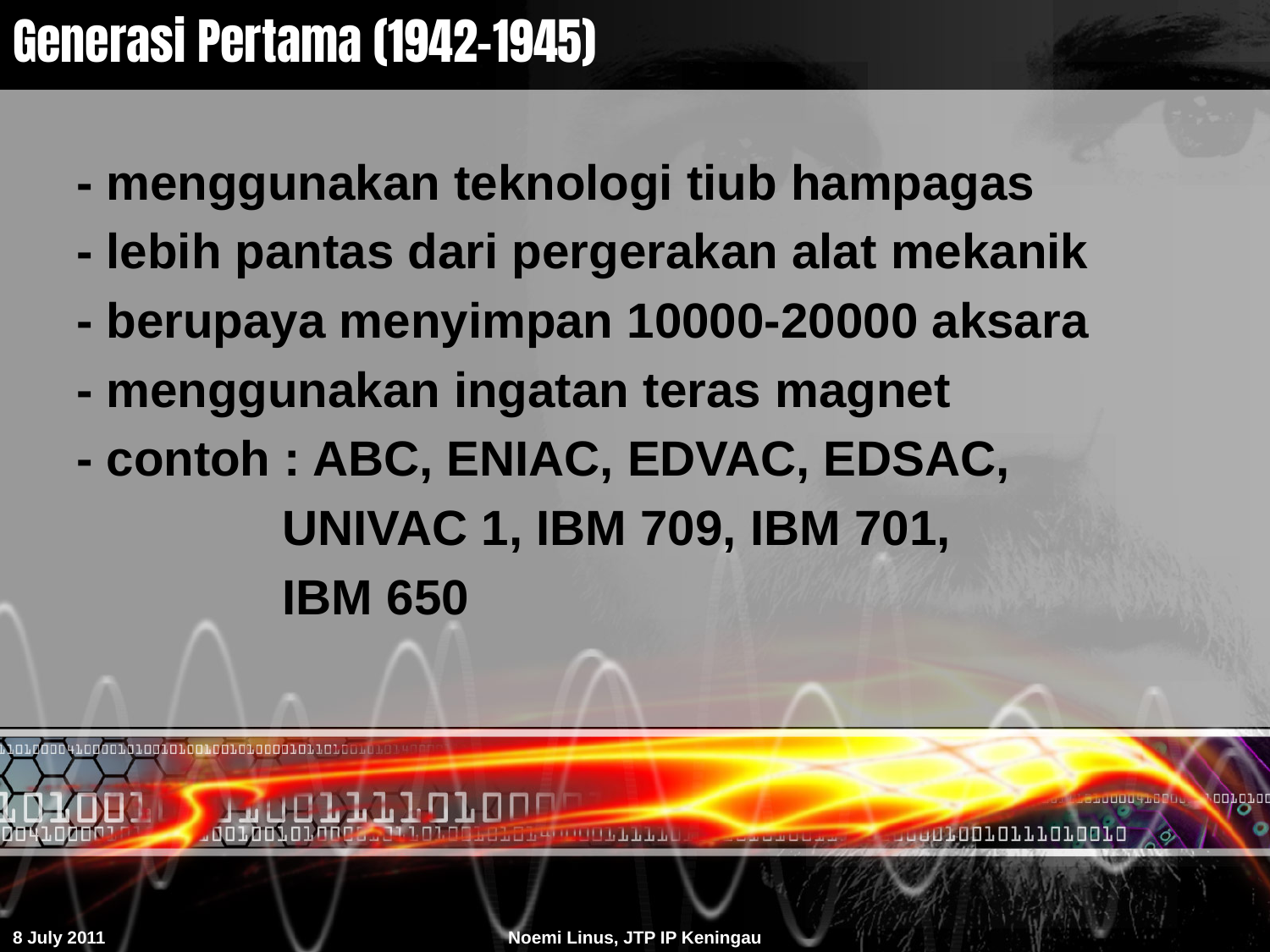

# Generasi Pertama (1942-1945)
- menggunakan teknologi tiub hampagas
- lebih pantas dari pergerakan alat mekanik
- berupaya menyimpan 10000-20000 aksara
- menggunakan ingatan teras magnet
- contoh : ABC, ENIAC, EDVAC, EDSAC,
               UNIVAC 1, IBM 709, IBM 701,
               IBM 650
8 July 2011
Noemi Linus, JTP IP Keningau